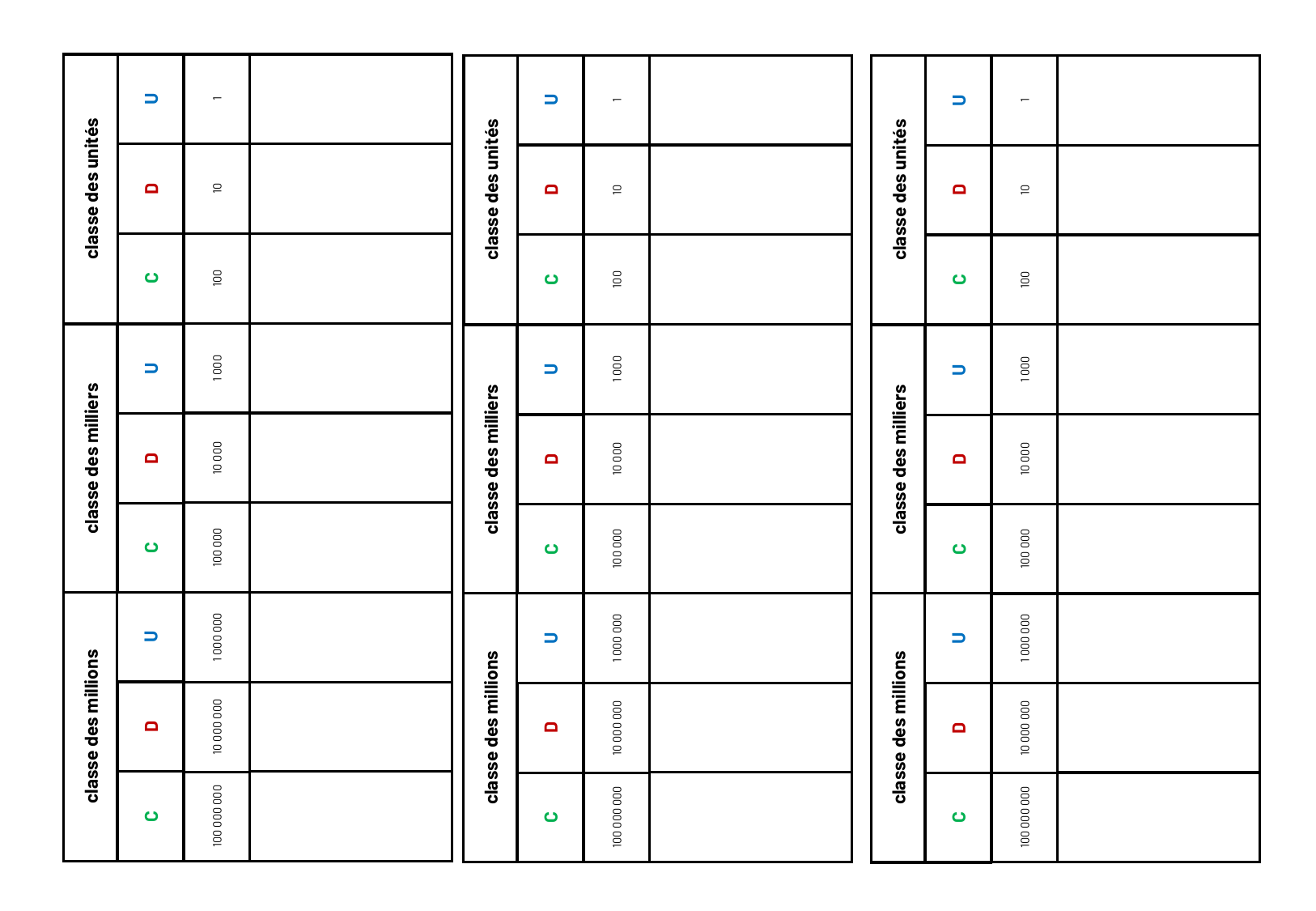

classe des millions
classe des milliers
classe des unités
U
D
C
U
U
D
C
D
C
10
1
100 000 000
10 000 000
1 000
100
1 000 000
100 000
10 000

classe des millions
classe des milliers
classe des unités
U
D
C
U
U
D
C
D
C
10
1
100 000 000
10 000 000
1 000
100
1 000 000
100 000
10 000

classe des millions
classe des milliers
classe des unités
U
D
C
U
U
D
C
D
C
10
1
100 000 000
10 000 000
1 000
100
1 000 000
100 000
10 000